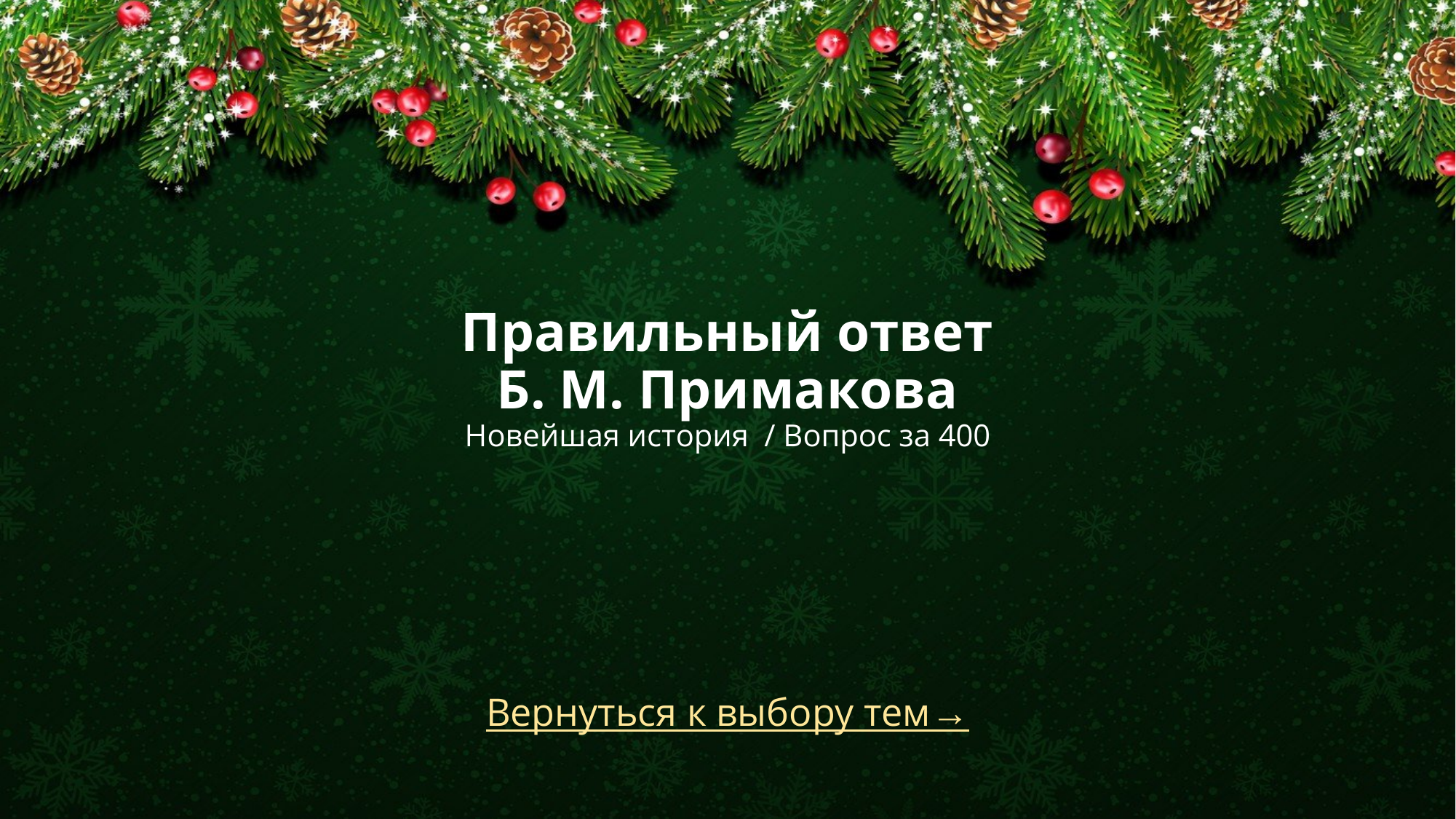

# Правильный ответ Б. М. Примакова Новейшая история  / Вопрос за 400
Вернуться к выбору тем→